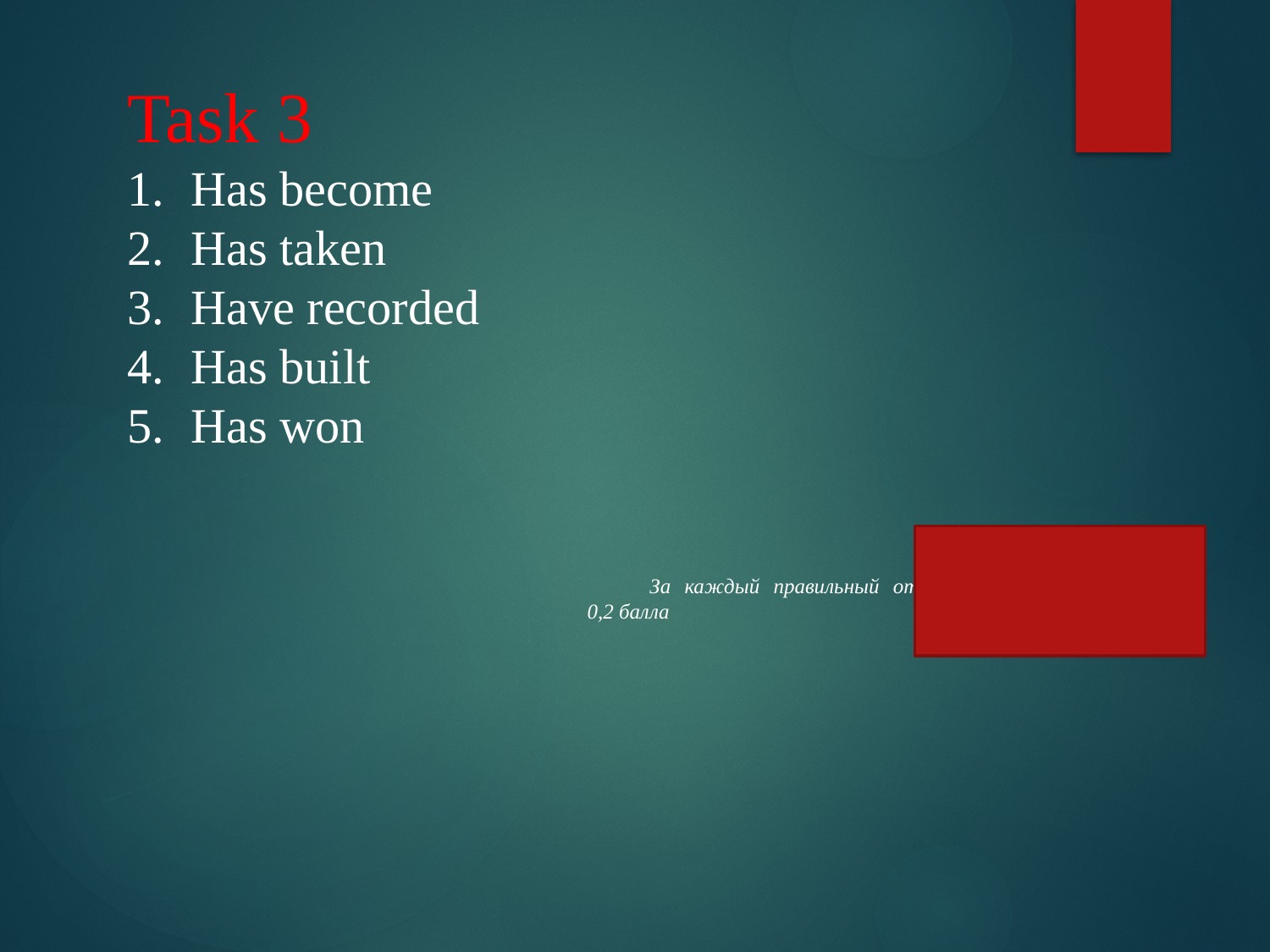

Task 3
Has become
Has taken
Have recorded
Has built
Has won

За каждый правильный ответ 0,2 балла